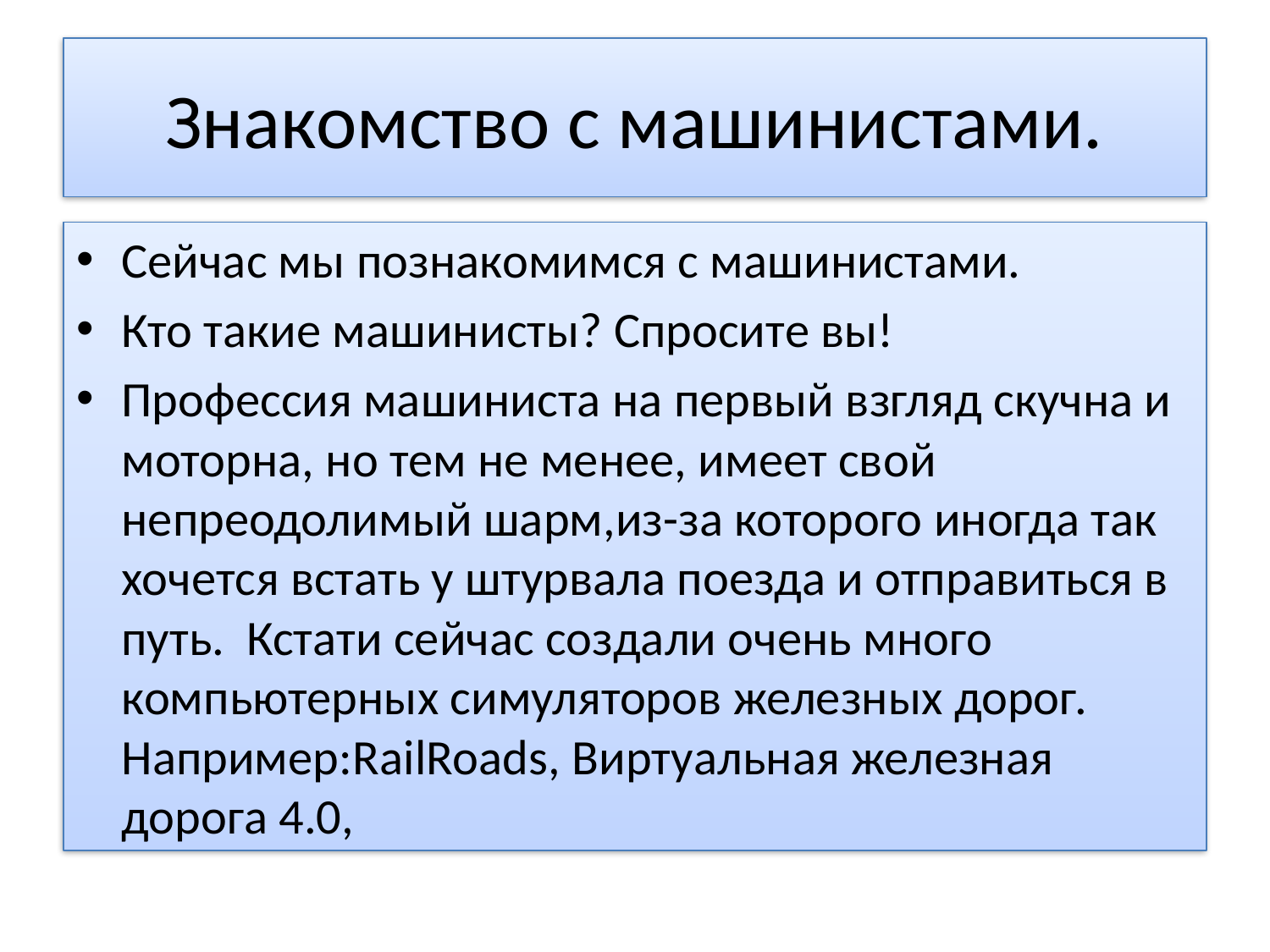

# Знакомство с машинистами.
Сейчас мы познакомимся с машинистами.
Кто такие машинисты? Спросите вы!
Профессия машиниста на первый взгляд скучна и моторна, но тем не менее, имеет свой непреодолимый шарм,из-за которого иногда так хочется встать у штурвала поезда и отправиться в путь.  Кстати сейчас создали очень много компьютерных симуляторов железных дорог. Например:RailRoads, Виртуальная железная дорога 4.0,